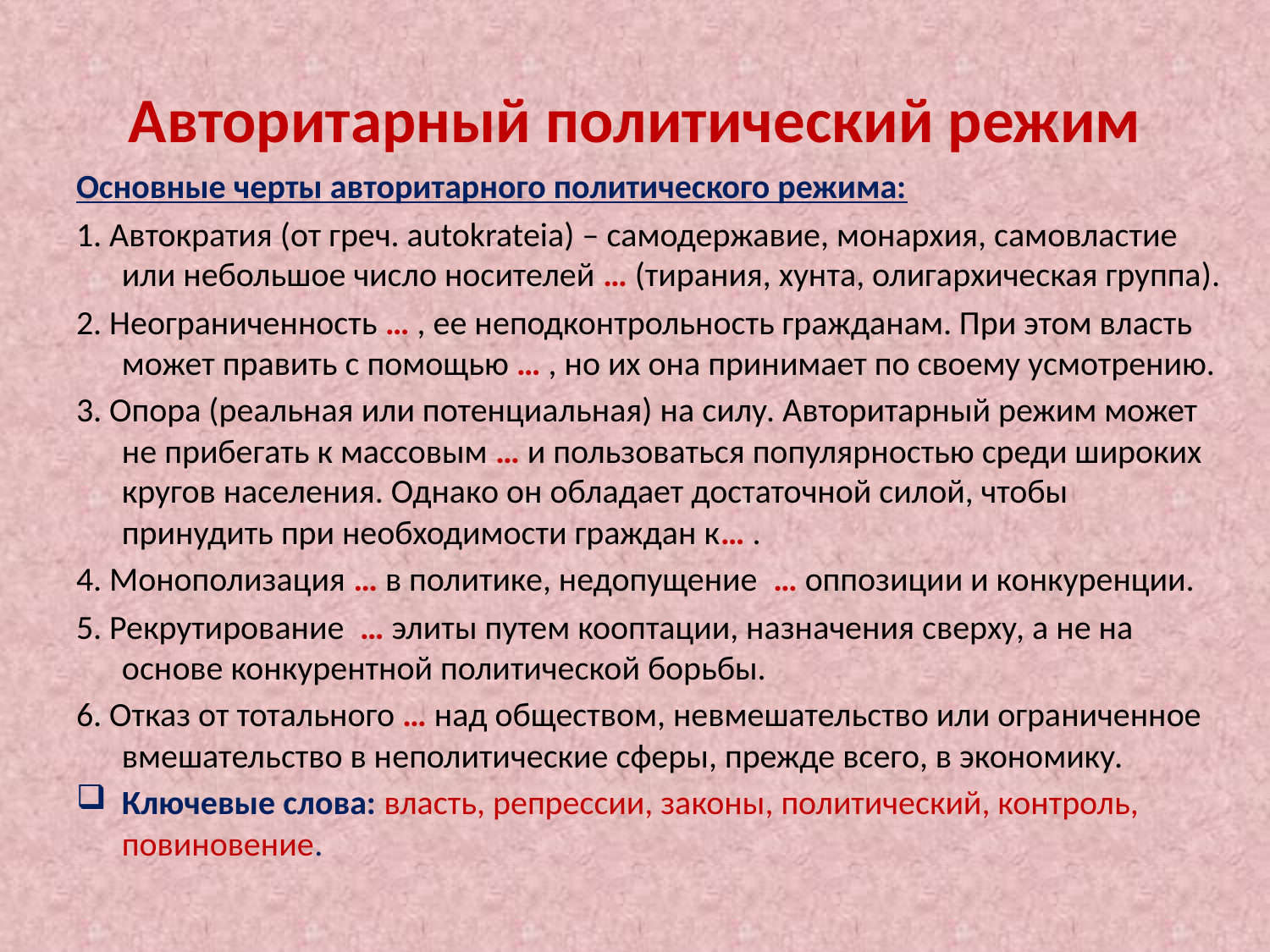

# Авторитарный политический режим
Основные черты авторитарного политического режима:
1. Автократия (от греч. autokrateia) – самодержавие, монархия, самовластие или небольшое число носителей … (тирания, хунта, олигархическая группа).
2. Неограниченность … , ее неподконтрольность гражданам. При этом власть может править с помощью … , но их она принимает по своему усмотрению.
3. Опора (реальная или потенциальная) на силу. Авторитарный режим может не прибегать к массовым … и пользоваться популярностью среди широких кругов населения. Однако он обладает достаточной силой, чтобы принудить при необходимости граждан к… .
4. Монополизация … в политике, недопущение  … оппозиции и конкуренции.
5. Рекрутирование  … элиты путем кооптации, назначения сверху, а не на основе конкурентной политической борьбы.
6. Отказ от тотального … над обществом, невмешательство или ограниченное вмешательство в неполитические сферы, прежде всего, в экономику.
Ключевые слова: власть, репрессии, законы, политический, контроль, повиновение.